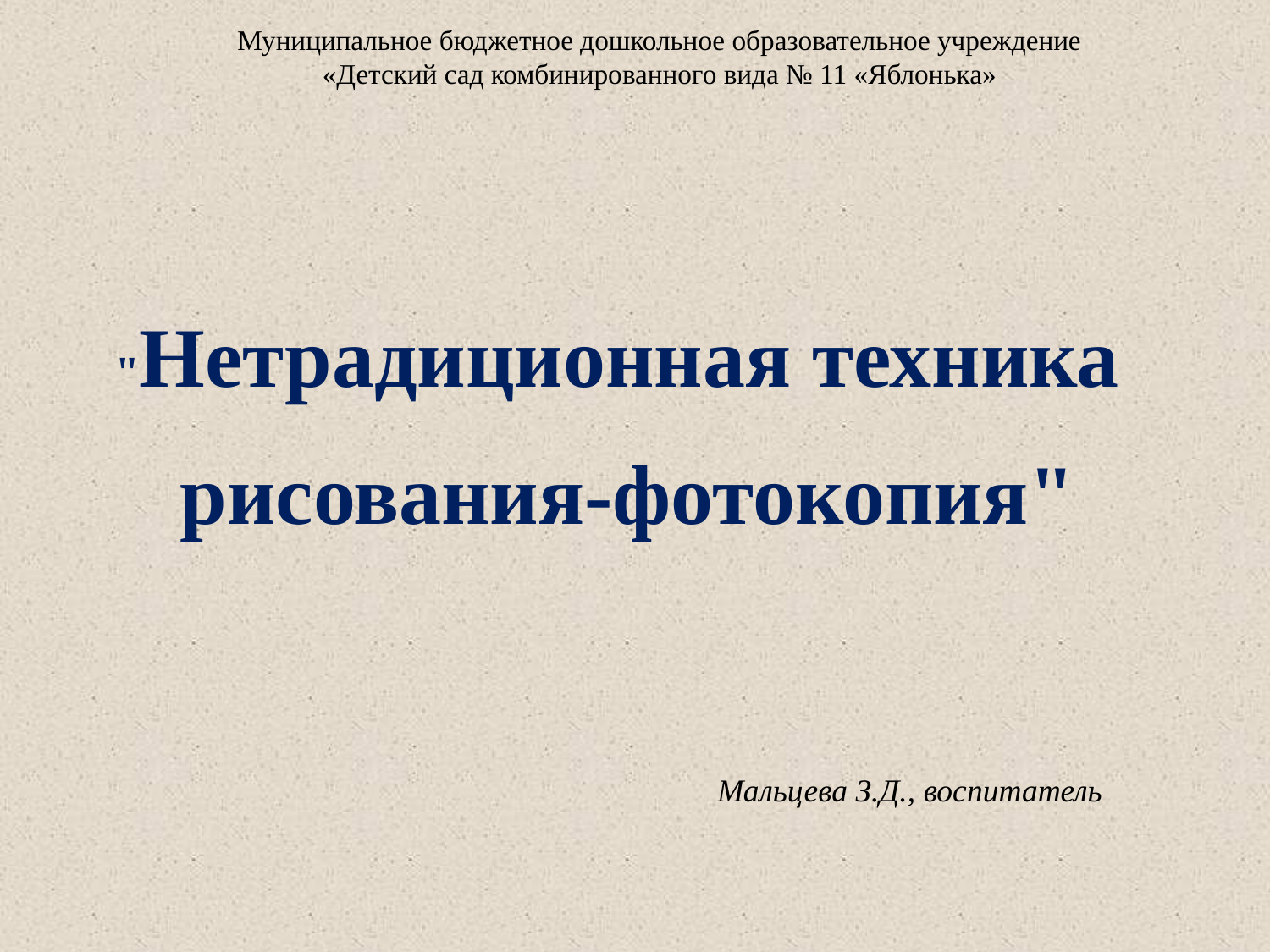

Муниципальное бюджетное дошкольное образовательное учреждение
«Детский сад комбинированного вида № 11 «Яблонька»
#
"Нетрадиционная техника
рисования-фотокопия"
Мальцева З.Д., воспитатель